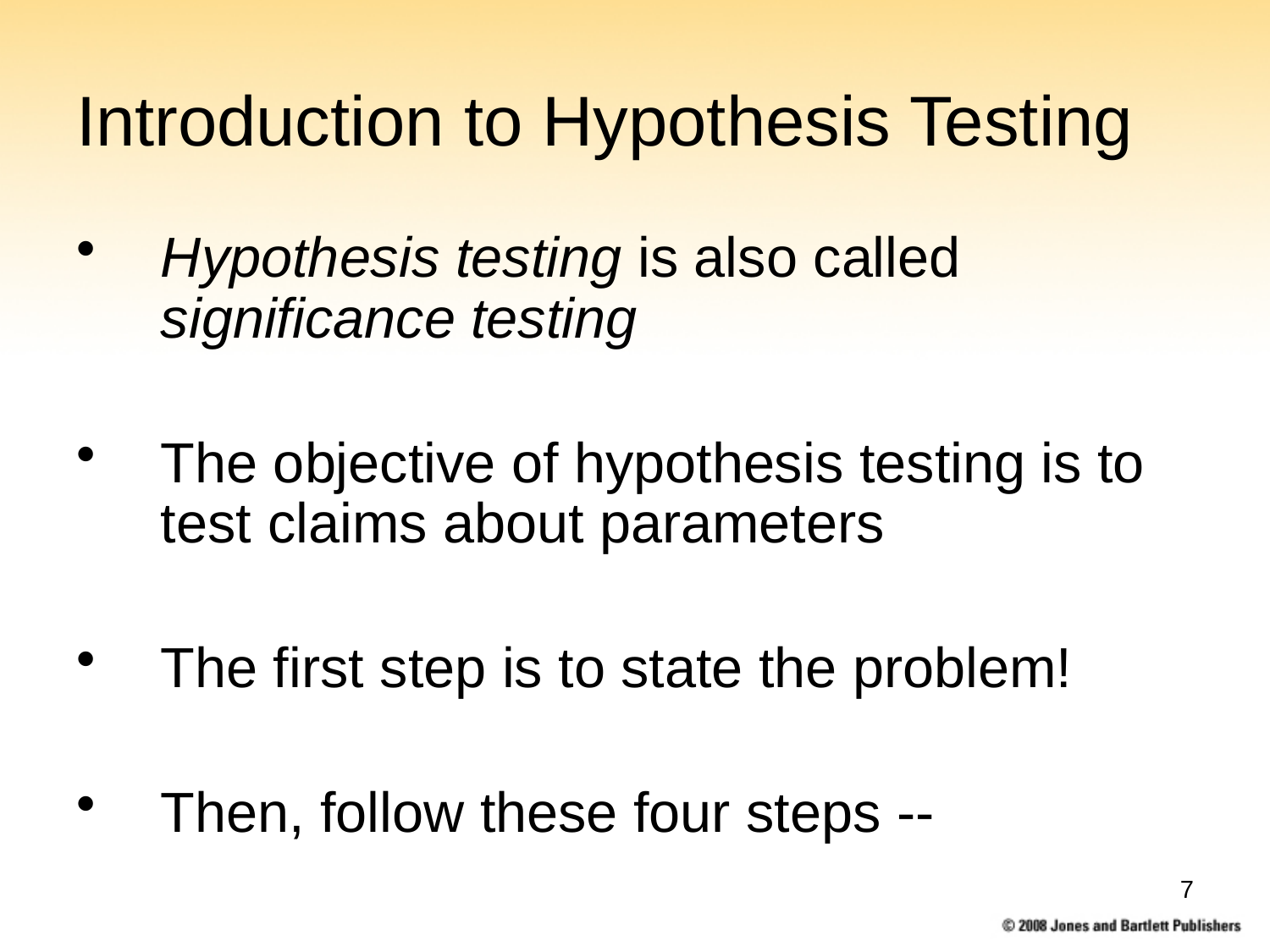

# Introduction to Hypothesis Testing
Hypothesis testing is also called significance testing

The objective of hypothesis testing is to test claims about parameters

The first step is to state the problem!

Then, follow these four steps --
7